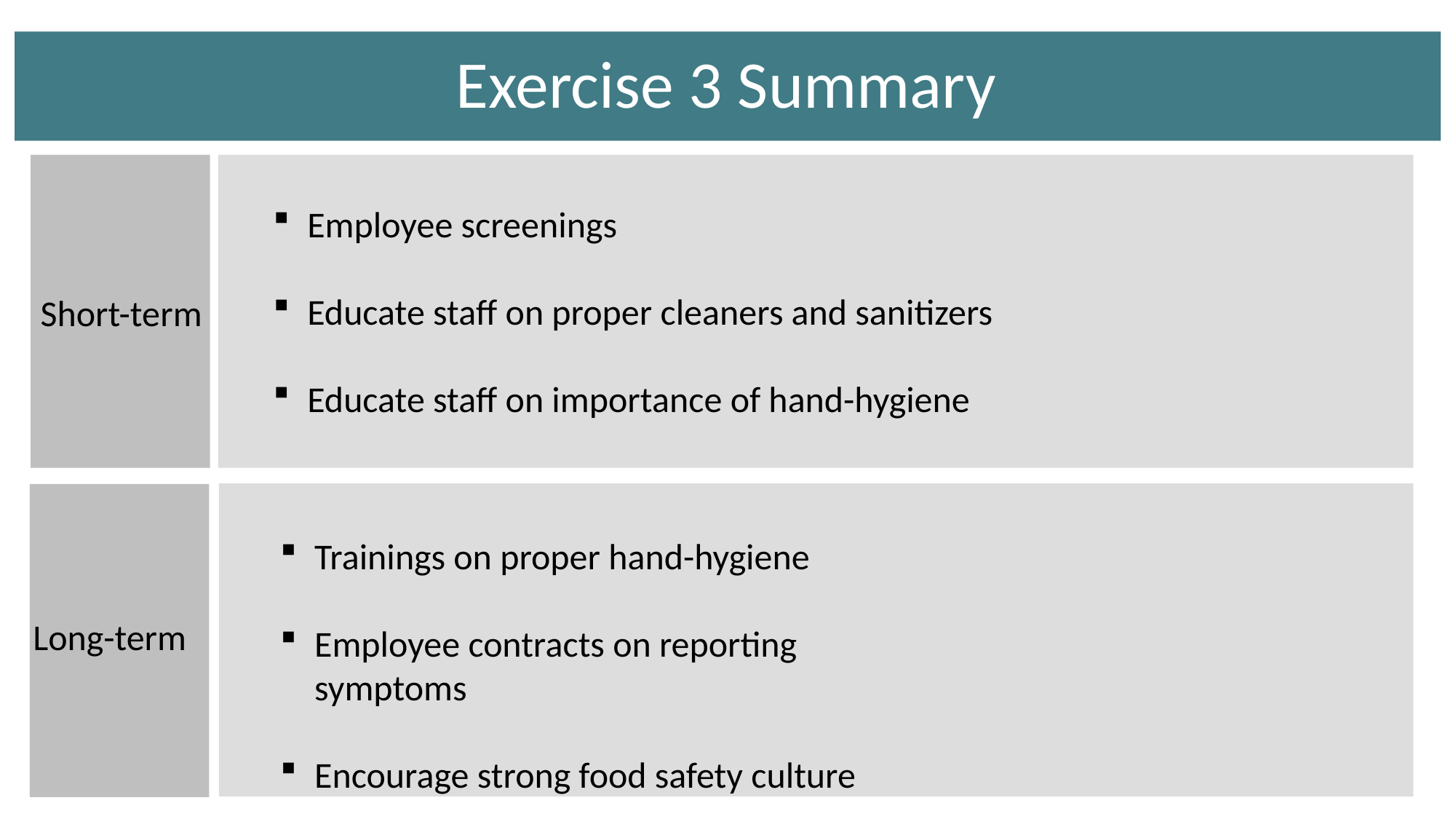

# Exercise 3 Summary

Employee screenings

Educate staff on proper cleaners and sanitizers

Educate staff on importance of hand-hygiene
Short-term

Trainings on proper hand-hygiene

Employee contracts on reporting symptoms

Encourage strong food safety culture
Long-term